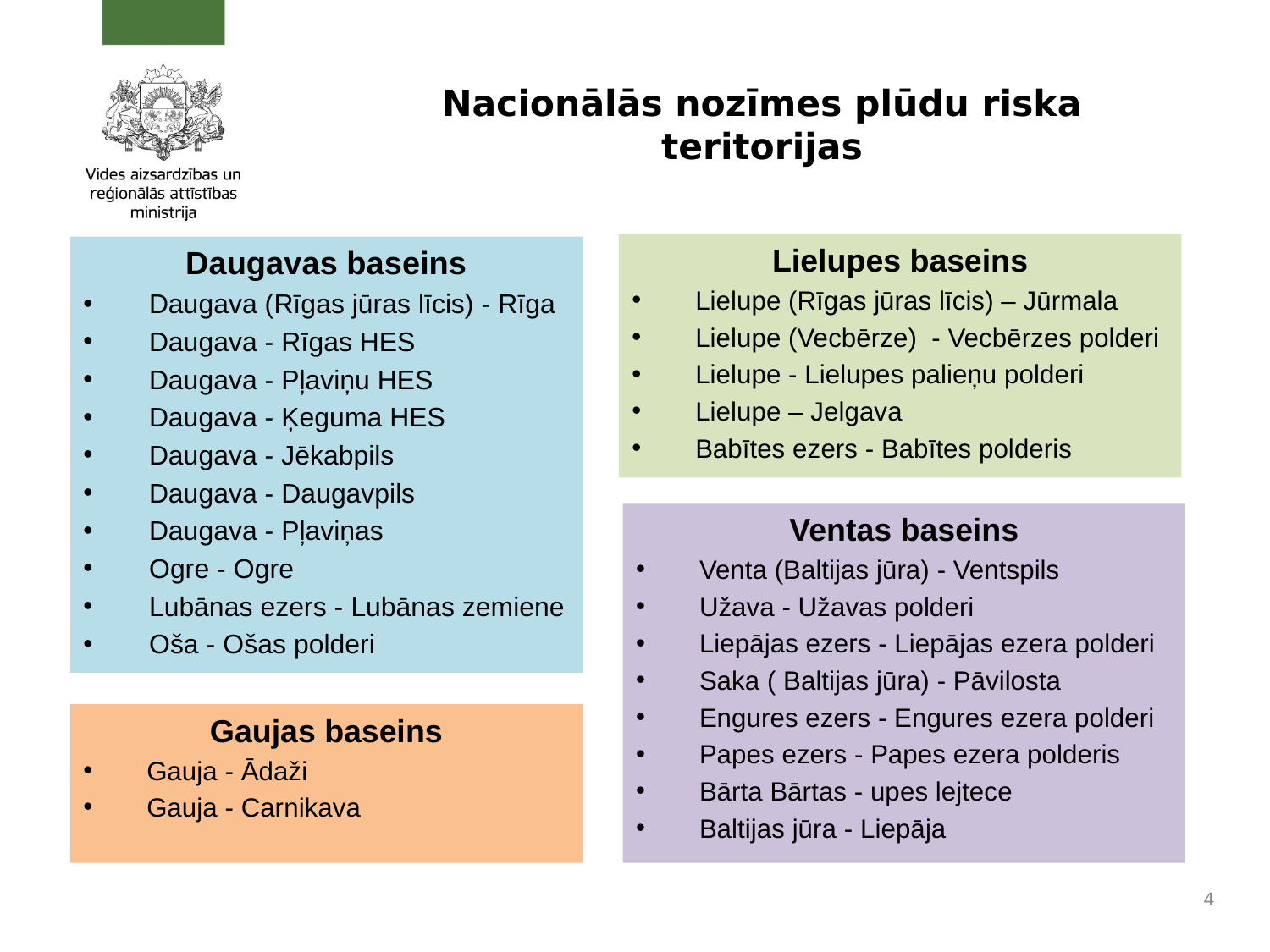

# Nacionālās nozīmes plūdu riska teritorijas
Lielupes baseins
Lielupe (Rīgas jūras līcis) – Jūrmala
Lielupe (Vecbērze)  - Vecbērzes polderi
Lielupe - Lielupes palieņu polderi
Lielupe – Jelgava
Babītes ezers - Babītes polderis
Daugavas baseins
Daugava (Rīgas jūras līcis) - Rīga
Daugava - Rīgas HES
Daugava - Pļaviņu HES
Daugava - Ķeguma HES
Daugava - Jēkabpils
Daugava - Daugavpils
Daugava - Pļaviņas
Ogre - Ogre
Lubānas ezers - Lubānas zemiene
Oša - Ošas polderi
Ventas baseins
Venta (Baltijas jūra) - Ventspils
Užava - Užavas polderi
Liepājas ezers - Liepājas ezera polderi
Saka ( Baltijas jūra) - Pāvilosta
Engures ezers - Engures ezera polderi
Papes ezers - Papes ezera polderis
Bārta Bārtas - upes lejtece
Baltijas jūra - Liepāja
Gaujas baseins
Gauja - Ādaži
Gauja - Carnikava
4